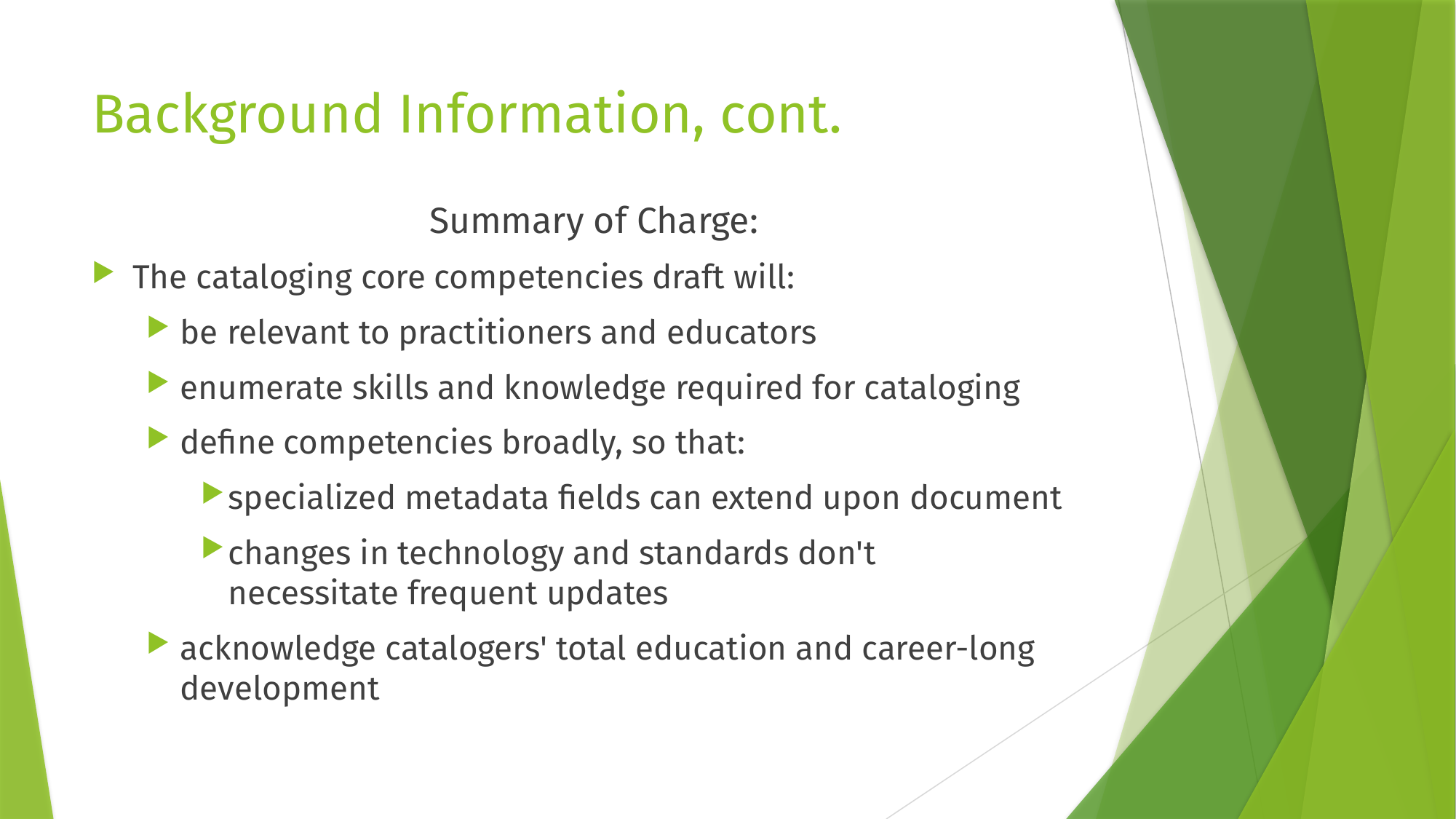

# Background Information, cont.
Summary of Charge:
The cataloging core competencies draft will:
be relevant to practitioners and educators
​enumerate skills and knowledge required for cataloging
define competencies broadly, so that:
specialized metadata fields can extend upon document
changes in technology and standards don't necessitate frequent updates
acknowledge catalogers' total education and career-long development